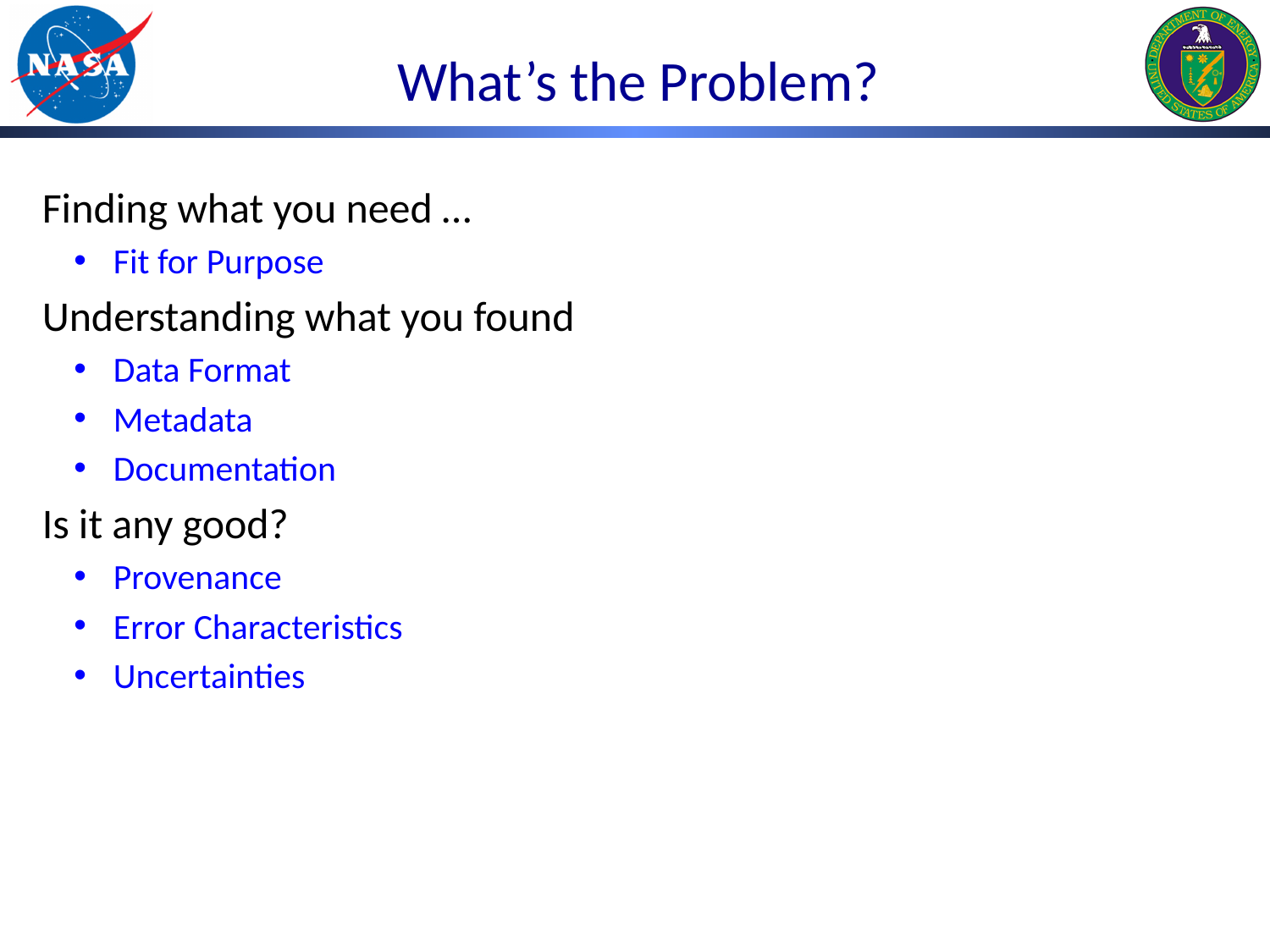

# What’s the Problem?
Finding what you need …
Fit for Purpose
Understanding what you found
Data Format
Metadata
Documentation
Is it any good?
Provenance
Error Characteristics
Uncertainties